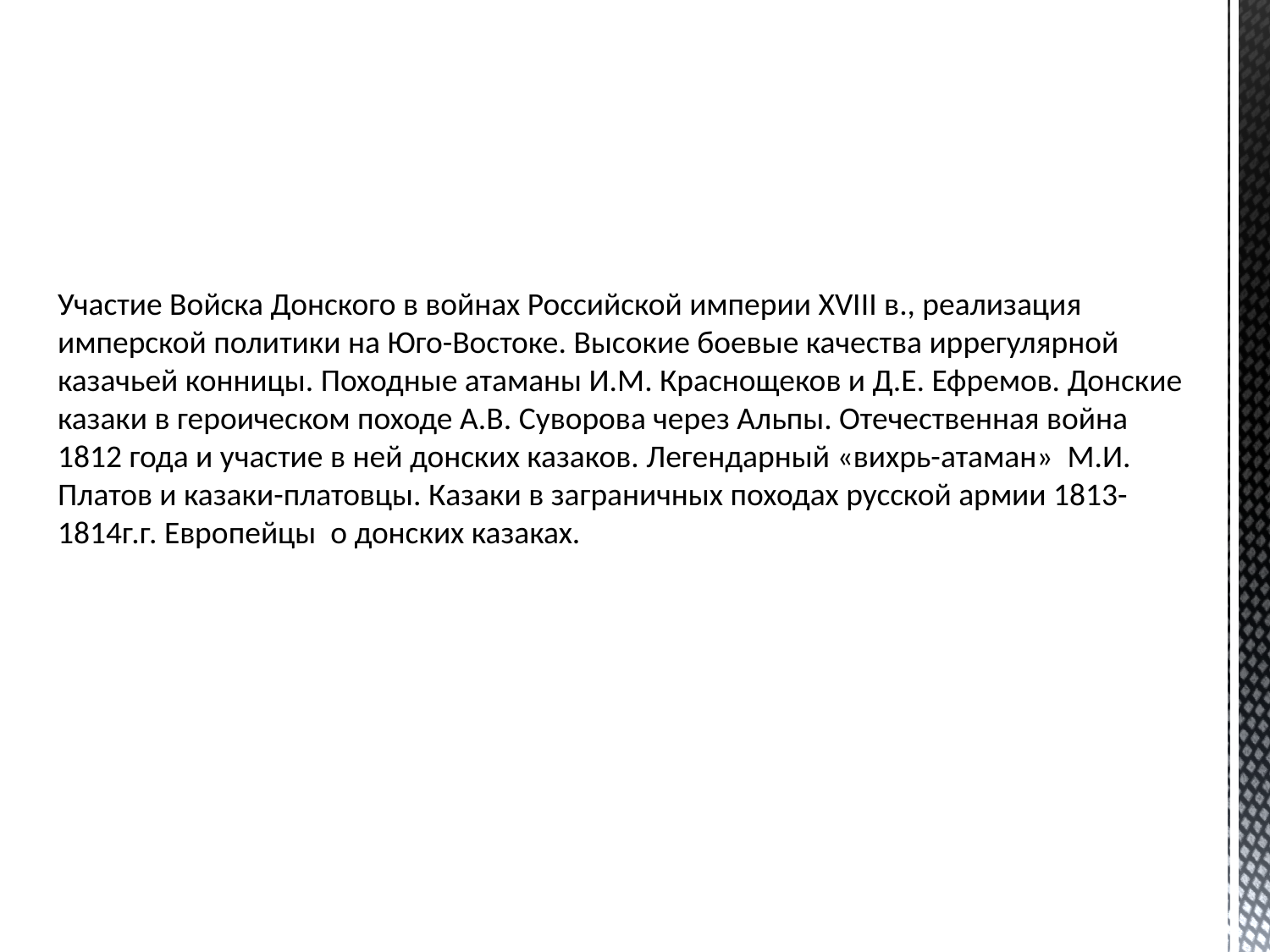

Участие Войска Донского в войнах Российской империи XVIII в., реализация имперской политики на Юго-Востоке. Высокие боевые качества иррегулярной казачьей конницы. Походные атаманы И.М. Краснощеков и Д.Е. Ефремов. Донские казаки в героическом походе А.В. Суворова через Альпы. Отечественная война 1812 года и участие в ней донских казаков. Легендарный «вихрь-атаман»  М.И. Платов и казаки-платовцы. Казаки в заграничных походах русской армии 1813-1814г.г. Европейцы  о донских казаках.